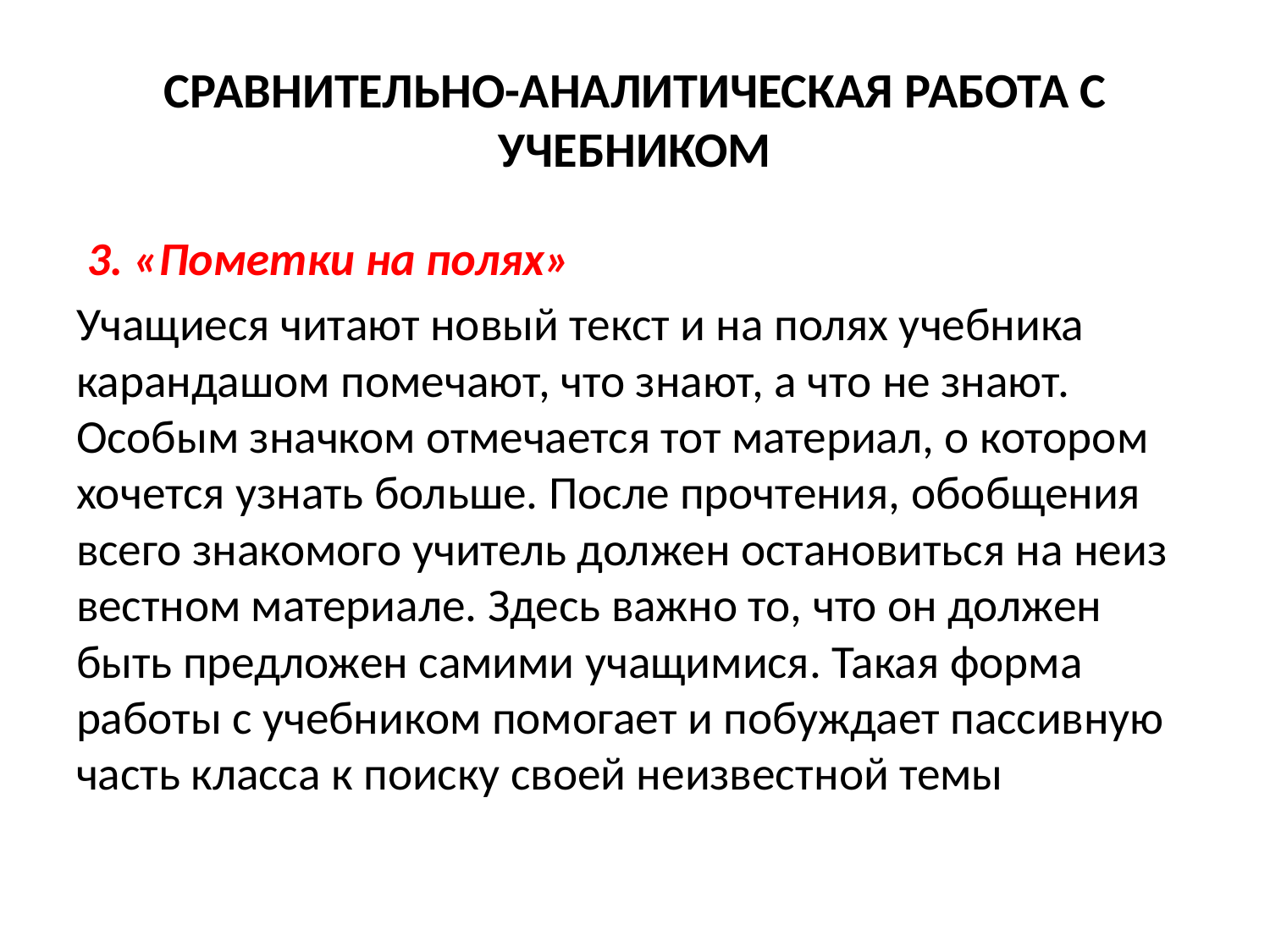

# СРАВНИТЕЛЬНО-АНАЛИТИЧЕСКАЯ РАБОТА С УЧЕБНИКОМ
 3. «Пометки на полях»
Учащиеся читают но­вый текст и на полях учебника карандашом поме­чают, что знают, а что не знают. Особым значком отмечается тот материал, о котором хочется уз­нать больше. После прочтения, обобщения всего знакомого учитель должен остановиться на неиз­вестном материале. Здесь важно то, что он дол­жен быть предложен самими учащимися. Такая форма работы с учебником помогает и побуждает пассивную часть класса к поиску своей неизвест­ной темы